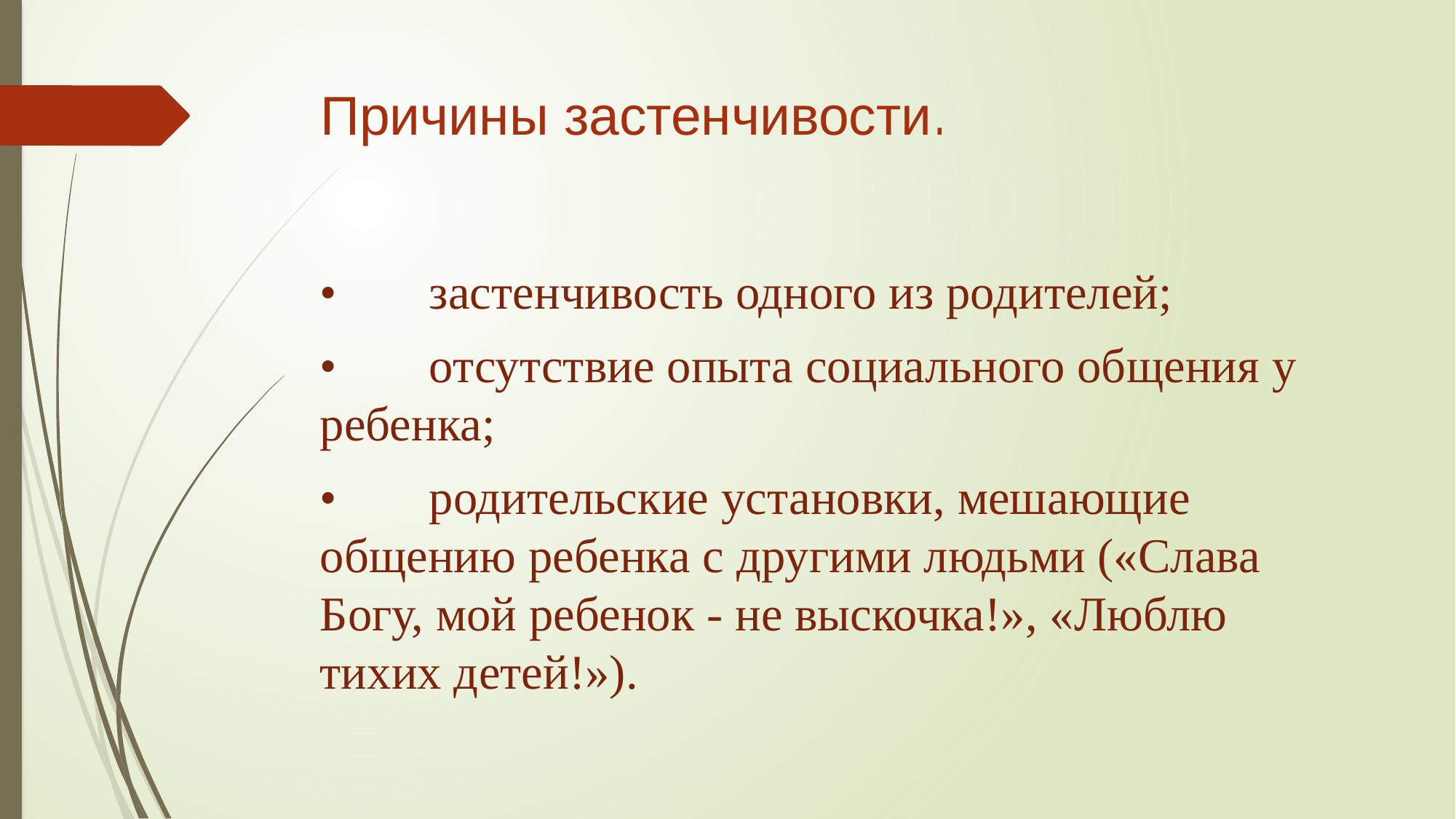

# Причины застенчивости.
•	застенчивость одного из родителей;
•	отсутствие опыта социального общения у ребенка;
•	родительские установки, мешающие общению ребенка с другими людьми («Слава Богу, мой ребенок - не выскочка!», «Люблю тихих детей!»).